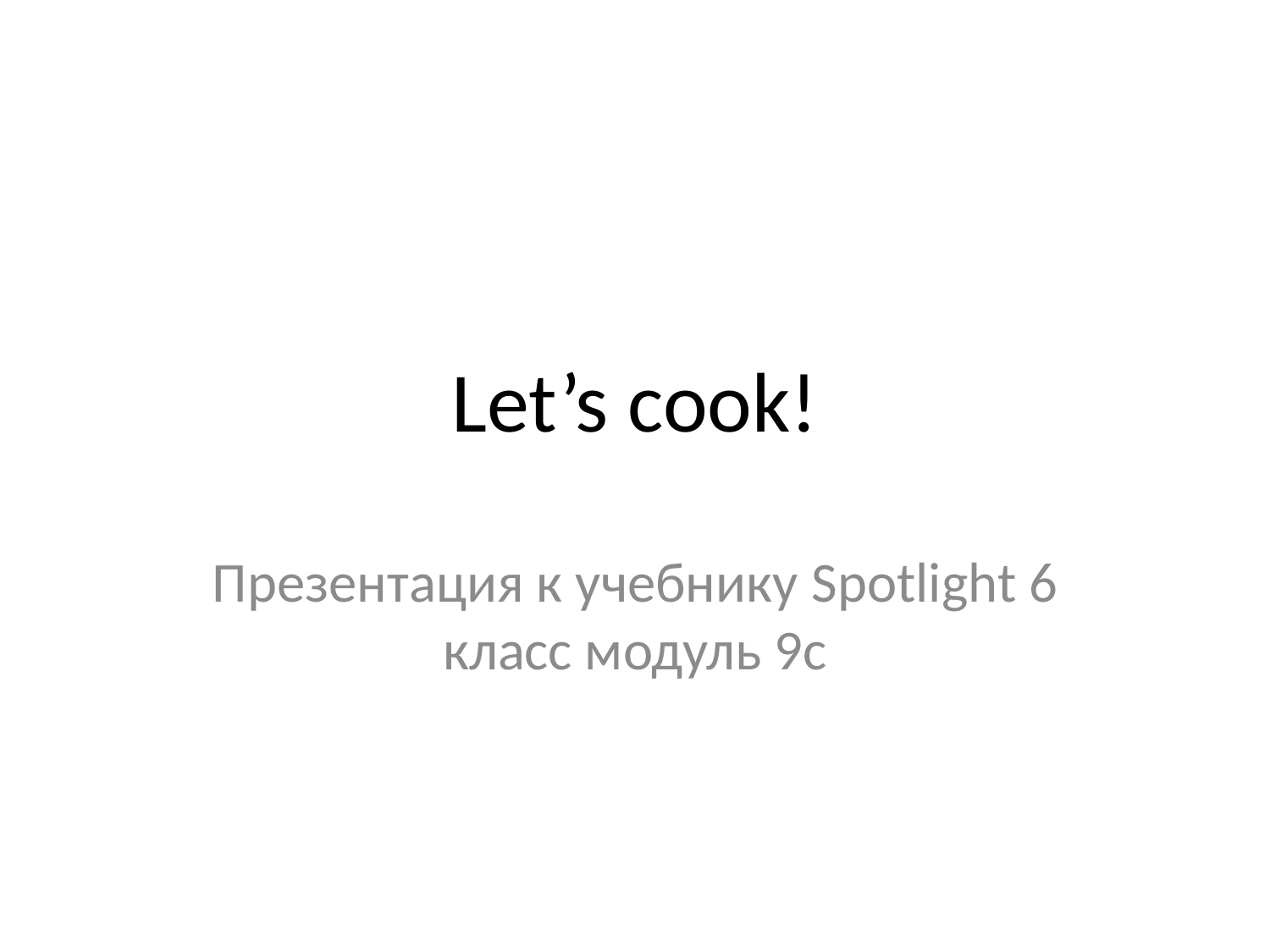

# Let’s cook!
Презентация к учебнику Spotlight 6 класс модуль 9с